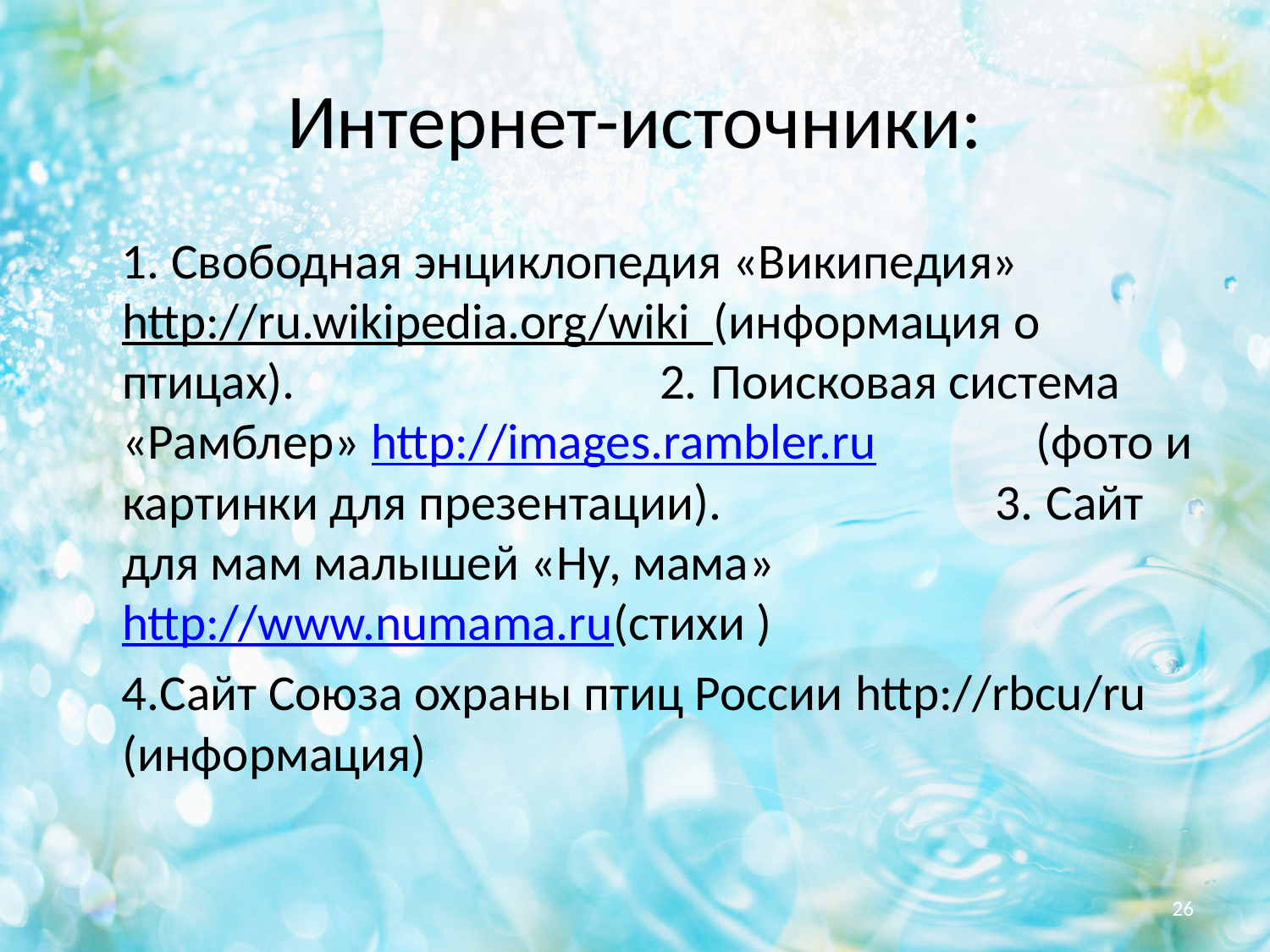

# Интернет-источники:
    1. Свободная энциклопедия «Википедия» http://ru.wikipedia.org/wiki  (информация о птицах).                                2. Поисковая система «Рамблер» http://images.rambler.ru              (фото и картинки для презентации).                        3. Сайт для мам малышей «Ну, мама» http://www.numama.ru(стихи )
    4.Сайт Союза охраны птиц России http://rbcu/ru  (информация)
26